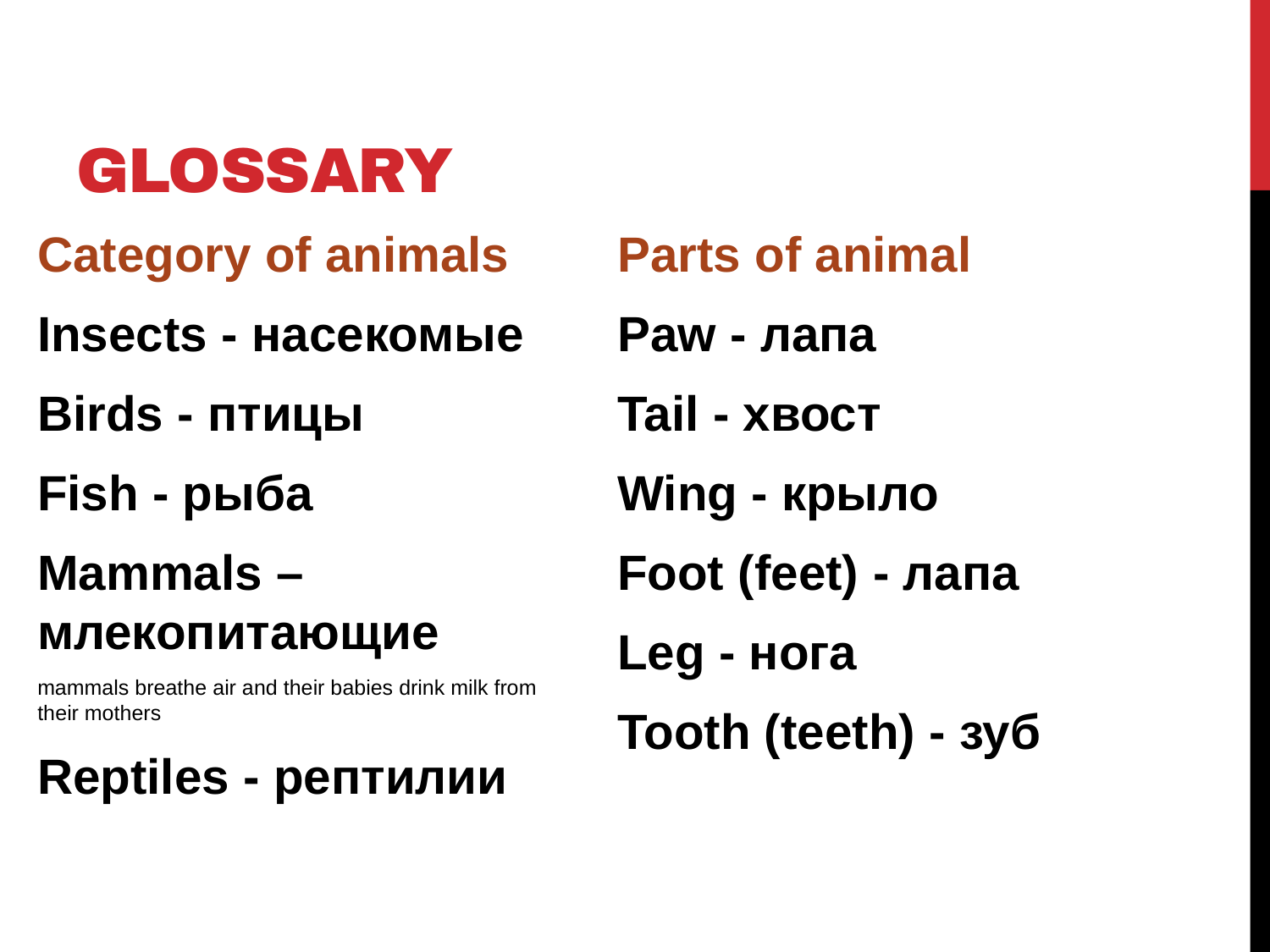

# Glossary
Category of animals
Insects - насекомые
Birds - птицы
Fish - рыба
Mammals – млекопитающие
mammals breathe air and their babies drink milk from their mothers
Reptiles - рептилии
Parts of animal
Paw - лапа
Tail - хвост
Wing - крыло
Foot (feet) - лапа
Leg - нога
Tooth (teeth) - зуб